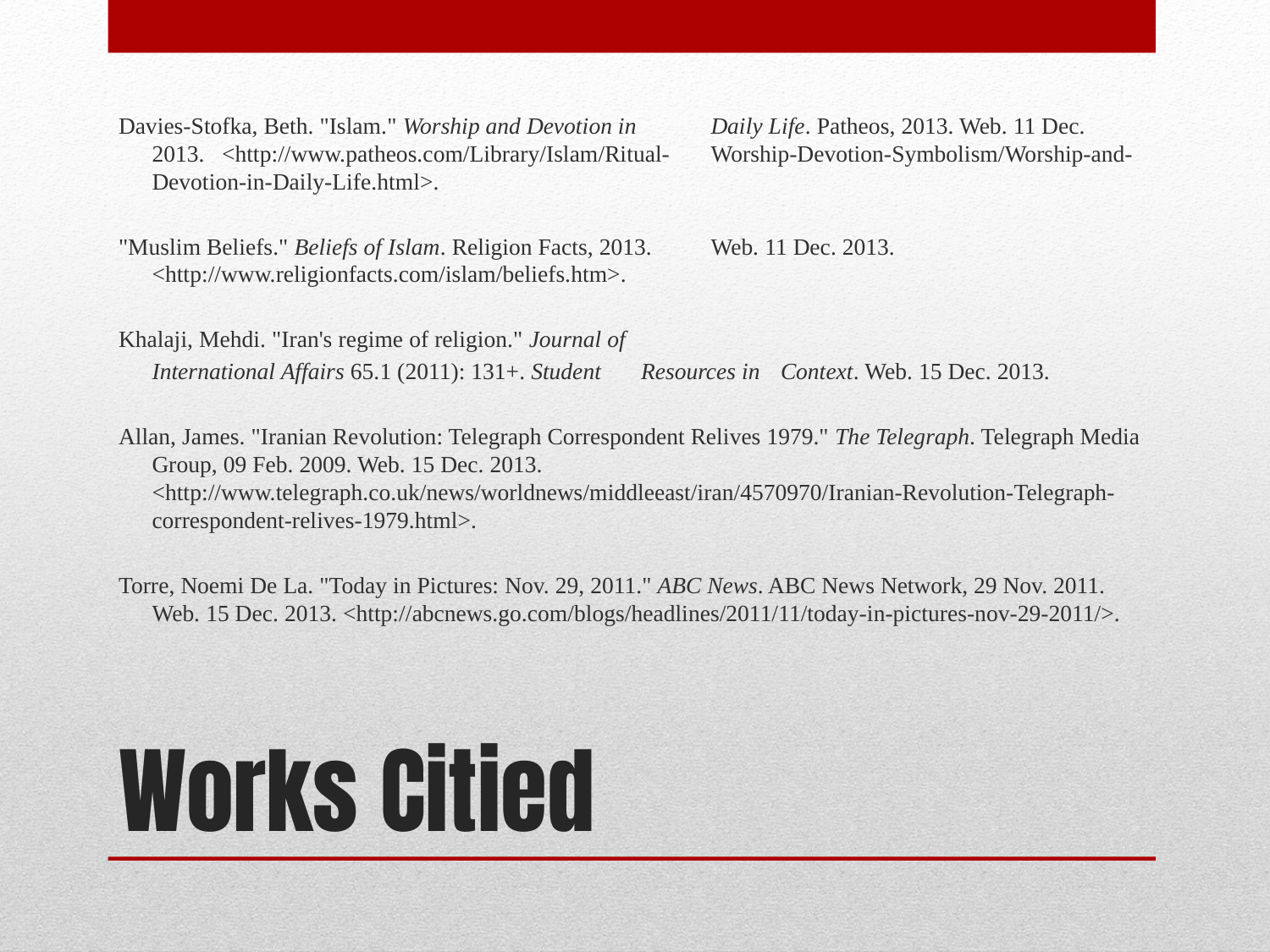

Davies-Stofka, Beth. "Islam." Worship and Devotion in 	Daily Life. Patheos, 2013. Web. 11 Dec. 2013. 	<http://www.patheos.com/Library/Islam/Ritual-	Worship-Devotion-Symbolism/Worship-and-	Devotion-in-Daily-Life.html>.

"Muslim Beliefs." Beliefs of Islam. Religion Facts, 2013. 	Web. 11 Dec. 2013. 	<http://www.religionfacts.com/islam/beliefs.htm>.

Khalaji, Mehdi. "Iran's regime of religion." Journal of
		International Affairs 65.1 (2011): 131+. Student 	Resources in 	Context. Web. 15 Dec. 2013.

Allan, James. "Iranian Revolution: Telegraph Correspondent Relives 1979." The Telegraph. Telegraph Media Group, 09 Feb. 2009. Web. 15 Dec. 2013. <http://www.telegraph.co.uk/news/worldnews/middleeast/iran/4570970/Iranian-Revolution-Telegraph-correspondent-relives-1979.html>.

Torre, Noemi De La. "Today in Pictures: Nov. 29, 2011." ABC News. ABC News Network, 29 Nov. 2011. Web. 15 Dec. 2013. <http://abcnews.go.com/blogs/headlines/2011/11/today-in-pictures-nov-29-2011/>.

# Works Citied